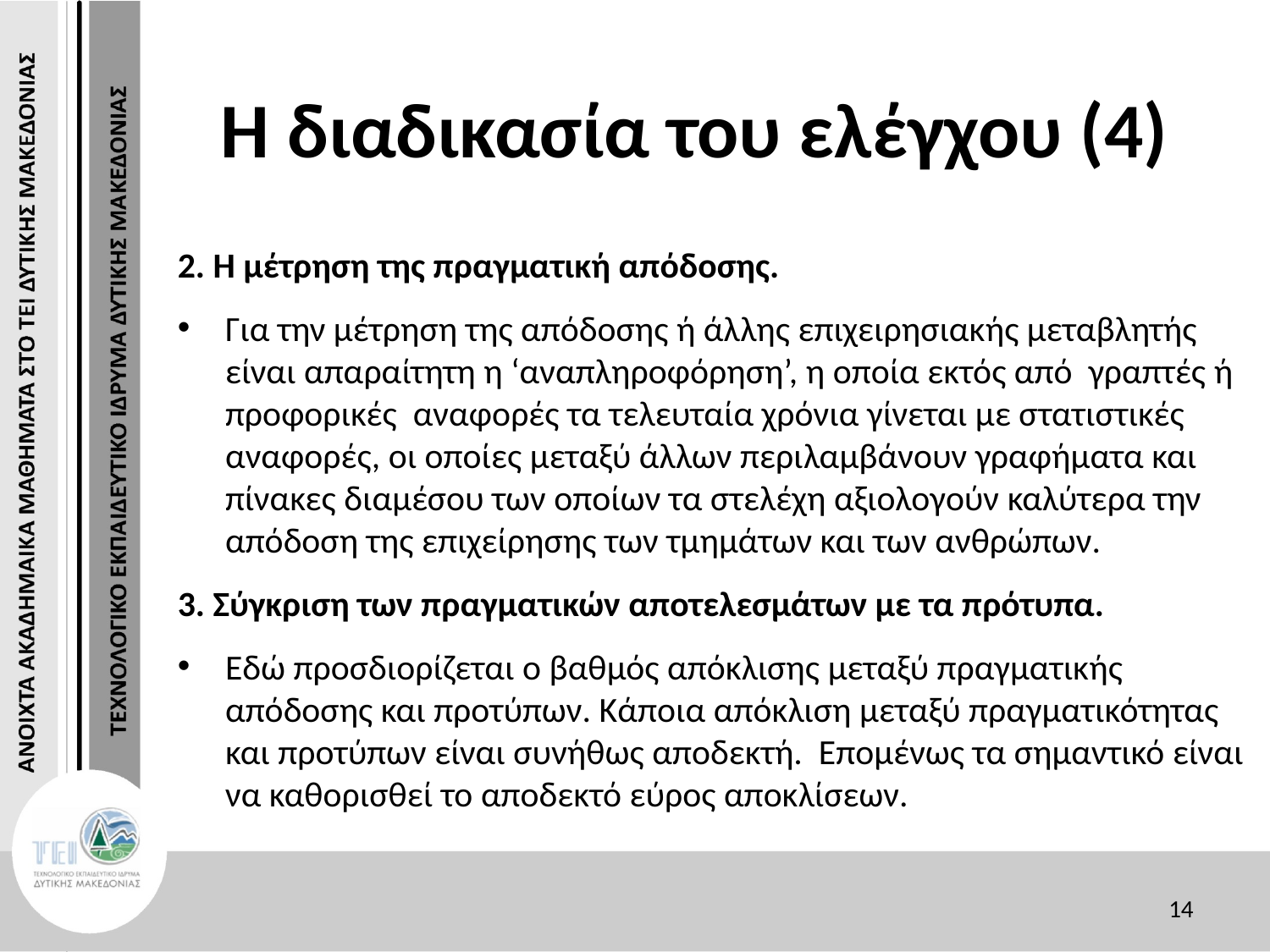

# Η διαδικασία του ελέγχου (4)
2. Η μέτρηση της πραγματική απόδοσης.
Για την μέτρηση της απόδοσης ή άλλης επιχειρησιακής μεταβλητής είναι απαραίτητη η ‘αναπληροφόρηση’, η οποία εκτός από  γραπτές ή προφορικές  αναφορές τα τελευταία χρόνια γίνεται με στατιστικές αναφορές, οι οποίες μεταξύ άλλων περιλαμβάνουν γραφήματα και πίνακες διαμέσου των οποίων τα στελέχη αξιολογούν καλύτερα την απόδοση της επιχείρησης των τμημάτων και των ανθρώπων.
3. Σύγκριση των πραγματικών αποτελεσμάτων με τα πρότυπα.
Εδώ προσδιορίζεται ο βαθμός απόκλισης μεταξύ πραγματικής απόδοσης και προτύπων. Κάποια απόκλιση μεταξύ πραγματικότητας και προτύπων είναι συνήθως αποδεκτή.  Επομένως τα σημαντικό είναι να καθορισθεί το αποδεκτό εύρος αποκλίσεων.
14